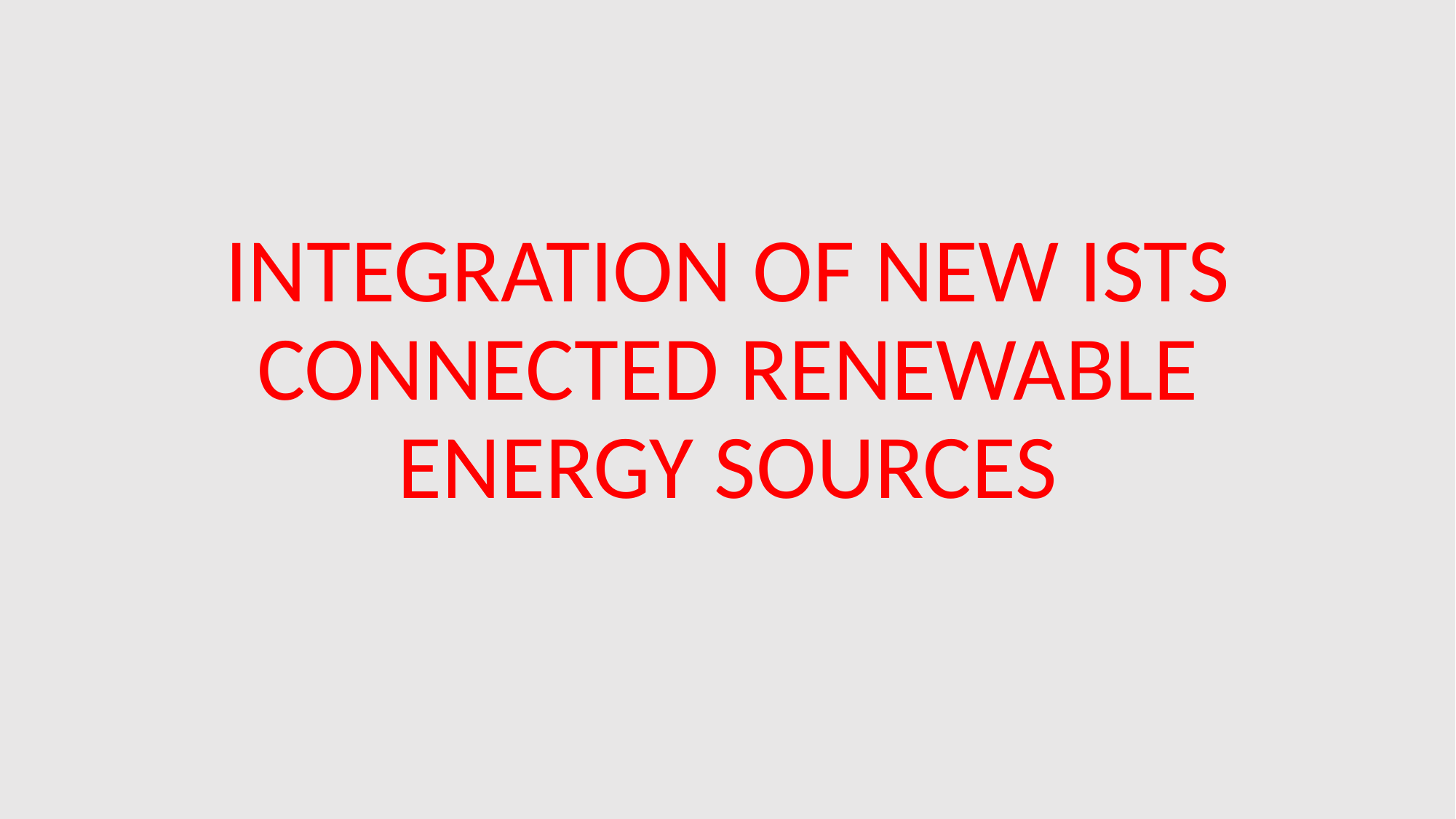

INTEGRATION OF NEW ISTS CONNECTED RENEWABLE ENERGY SOURCES